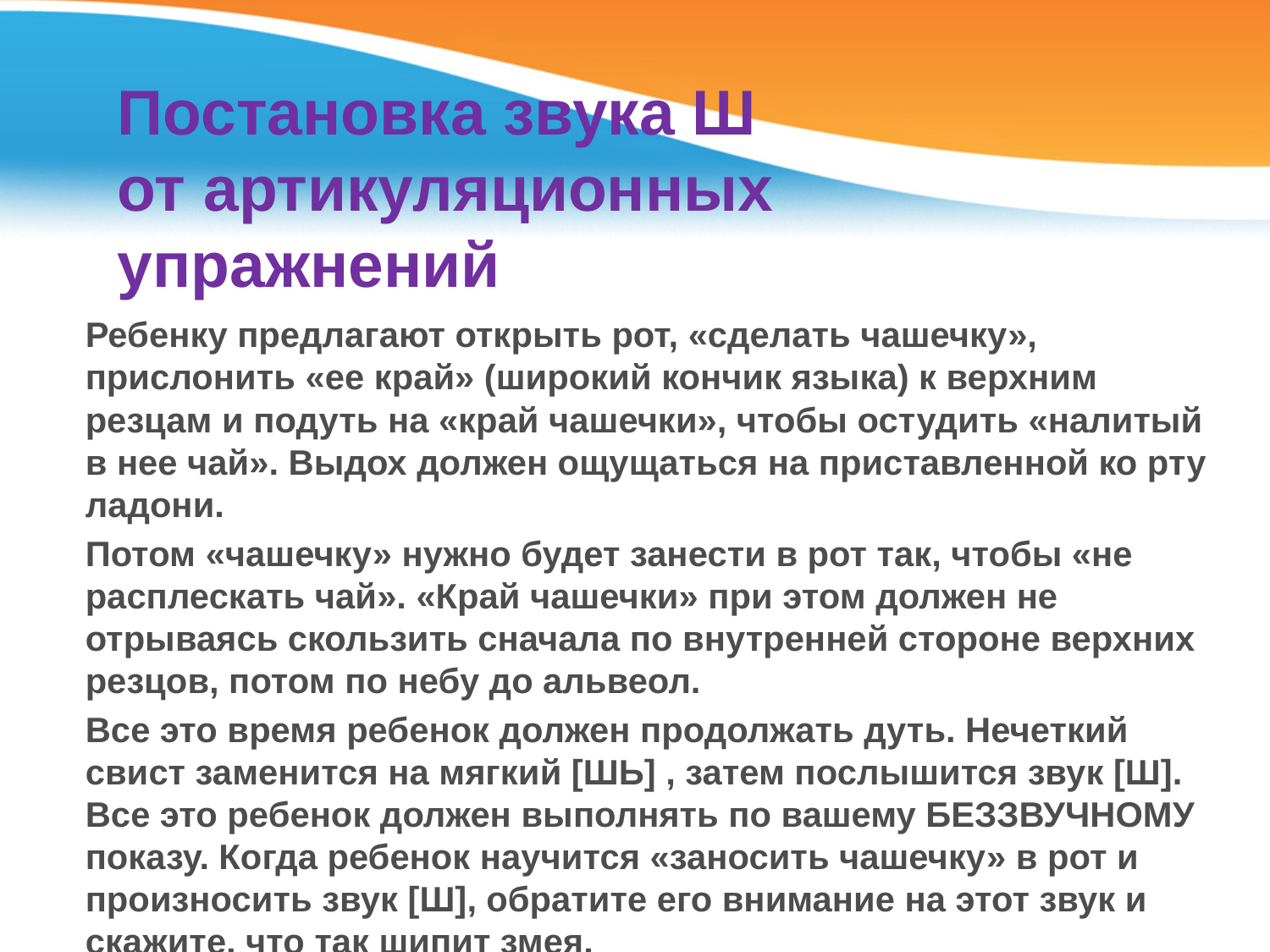

# Постановка звука Ш от артикуляционных упражнений
	Ребенку предлагают открыть рот, «сделать чашечку», прислонить «ее край» (широкий кончик языка) к верхним резцам и подуть на «край чашечки», чтобы остудить «налитый в нее чай». Выдох должен ощущаться на приставленной ко рту ладони.
	Потом «чашечку» нужно будет занести в рот так, чтобы «не расплескать чай». «Край чашечки» при этом должен не отрываясь скользить сначала по внутренней стороне верхних резцов, потом по небу до альвеол.
	Все это время ребенок должен продолжать дуть. Нечеткий свист заменится на мягкий [ШЬ] , затем послышится звук [Ш]. Все это ребенок должен выполнять по вашему БЕЗЗВУЧНОМУ показу. Когда ребенок научится «заносить чашечку» в рот и произносить звук [Ш], обратите его внимание на этот звук и скажите, что так шипит змея.